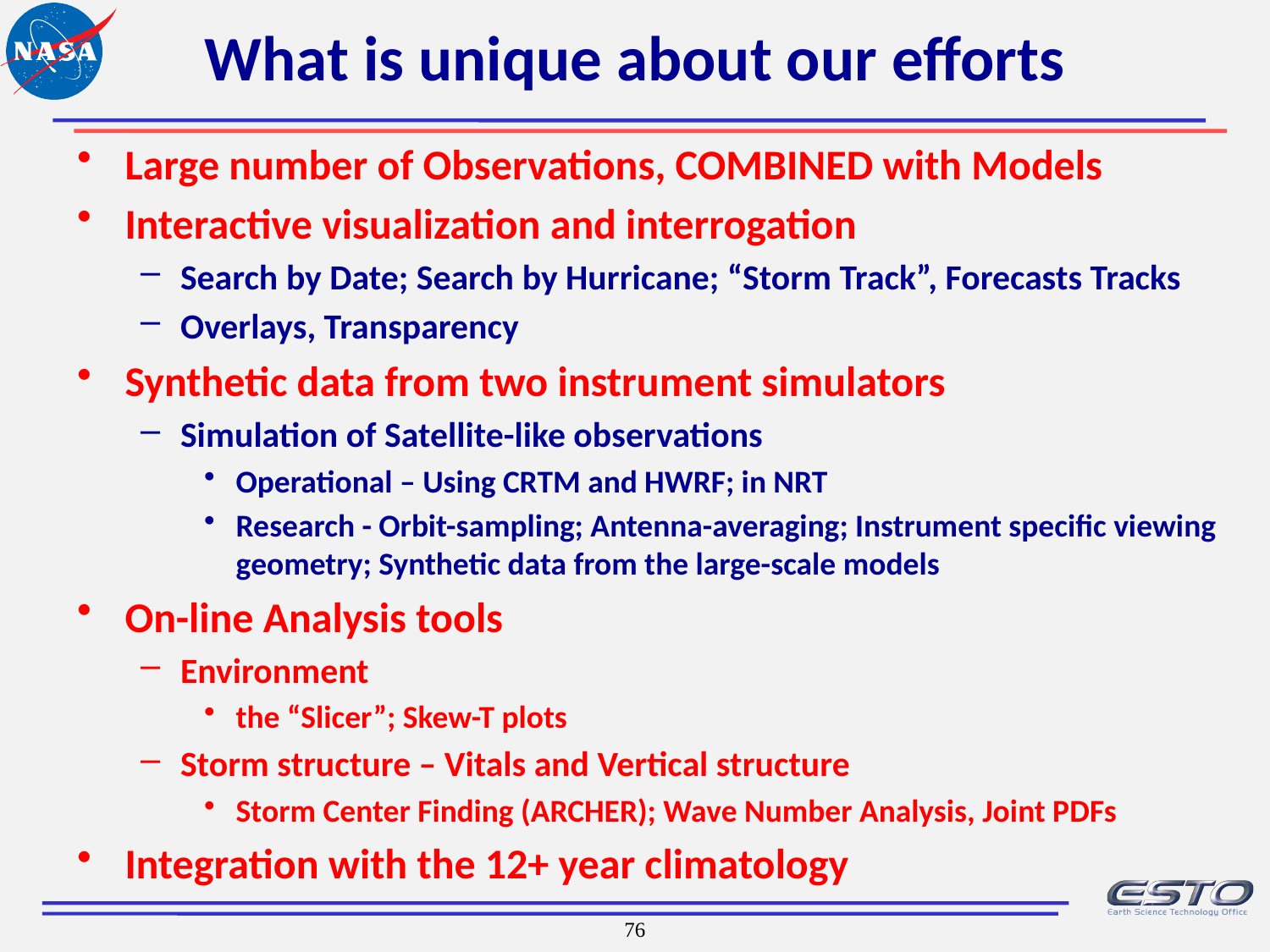

# What is unique about our efforts
Large number of Observations, COMBINED with Models
Interactive visualization and interrogation
Search by Date; Search by Hurricane; “Storm Track”, Forecasts Tracks
Overlays, Transparency
Synthetic data from two instrument simulators
Simulation of Satellite-like observations
Operational – Using CRTM and HWRF; in NRT
Research - Orbit-sampling; Antenna-averaging; Instrument specific viewing geometry; Synthetic data from the large-scale models
On-line Analysis tools
Environment
the “Slicer”; Skew-T plots
Storm structure – Vitals and Vertical structure
Storm Center Finding (ARCHER); Wave Number Analysis, Joint PDFs
Integration with the 12+ year climatology